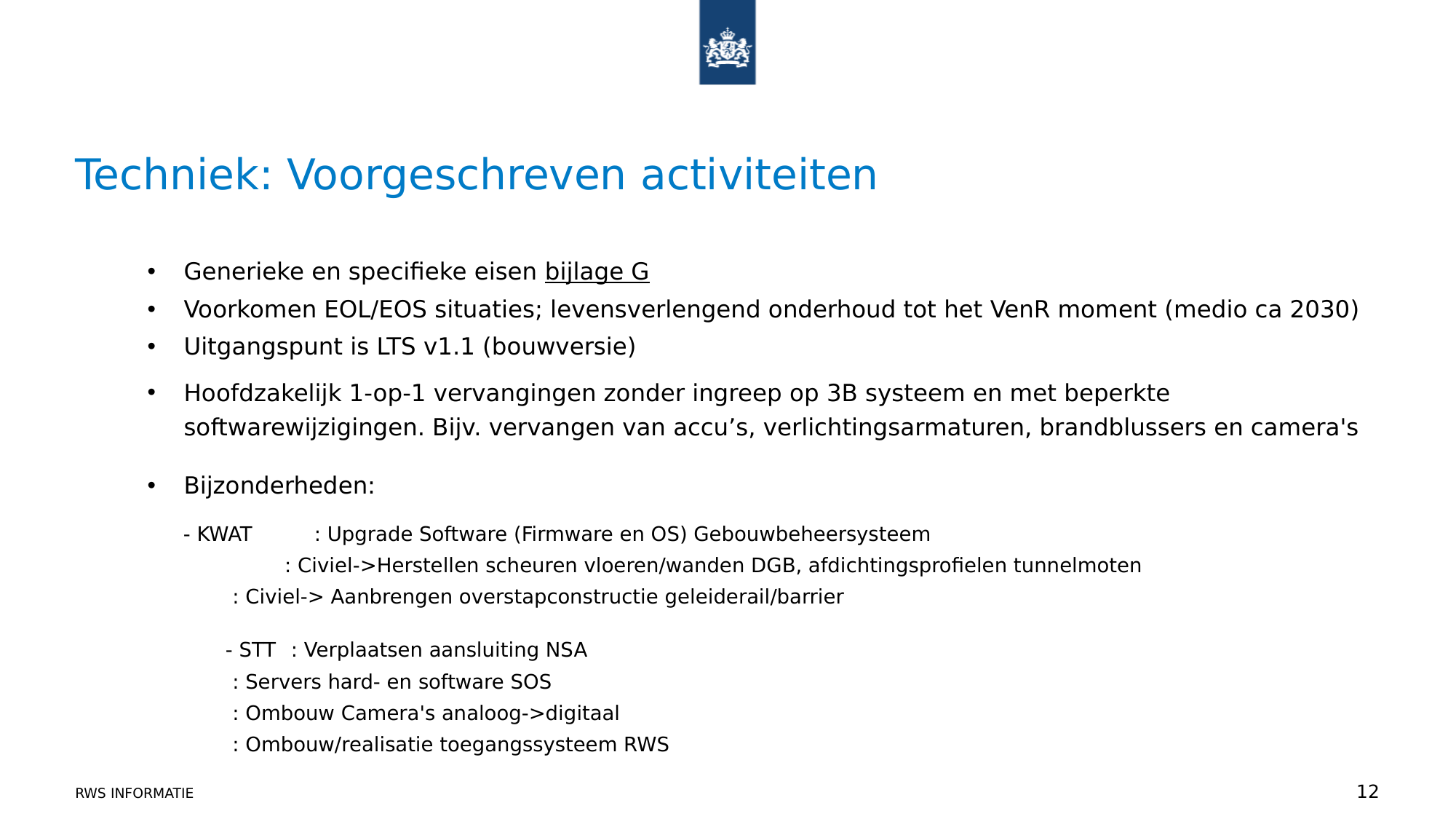

# Techniek: Voorgeschreven activiteiten
Generieke en specifieke eisen bijlage G
Voorkomen EOL/EOS situaties; levensverlengend onderhoud tot het VenR moment (medio ca 2030)
Uitgangspunt is LTS v1.1 (bouwversie)
Hoofdzakelijk 1-op-1 vervangingen zonder ingreep op 3B systeem en met beperkte softwarewijzigingen. Bijv. vervangen van accu’s, verlichtingsarmaturen, brandblussers en camera's

Bijzonderheden:
	- KWAT	: Upgrade Software (Firmware en OS) Gebouwbeheersysteem
	: Civiel->Herstellen scheuren vloeren/wanden DGB, afdichtingsprofielen tunnelmoten
		: Civiel-> Aanbrengen overstapconstructie geleiderail/barrier
	 	- STT	: Verplaatsen aansluiting NSA
		: Servers hard- en software SOS
		: Ombouw Camera's analoog->digitaal
		: Ombouw/realisatie toegangssysteem RWS
RWS Informatie
12